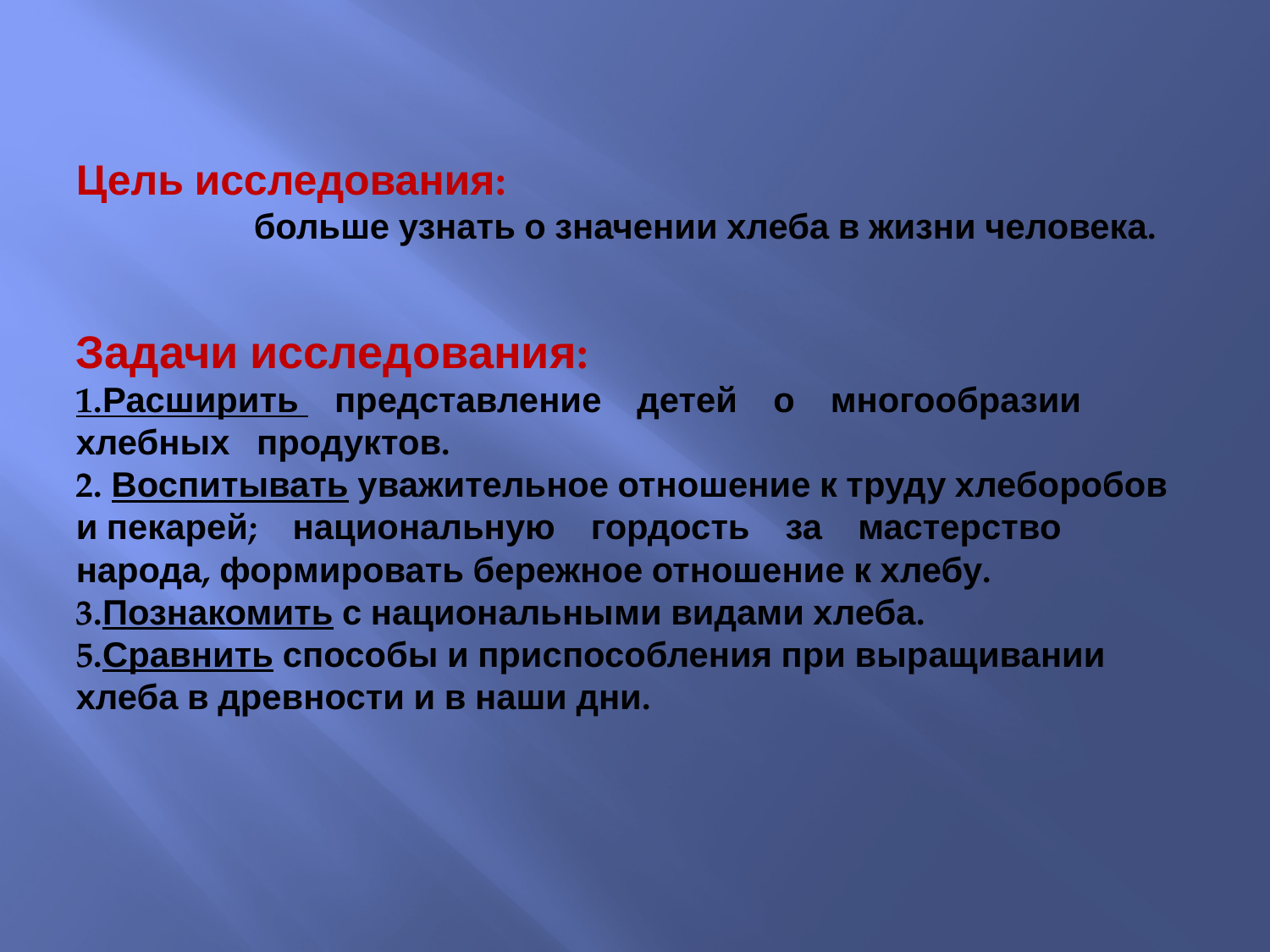

# Цель исследования: больше узнать о значении хлеба в жизни человека.
Задачи исследования:
1.Расширить    представление    детей    о    многообразии   хлебных   продуктов.
2. Воспитывать уважительное отношение к труду хлеборобов и пекарей;    национальную    гордость    за    мастерство народа, формировать бережное отношение к хлебу.
3.Познакомить с национальными видами хлеба.
5.Сравнить способы и приспособления при выращивании хлеба в древности и в наши дни.